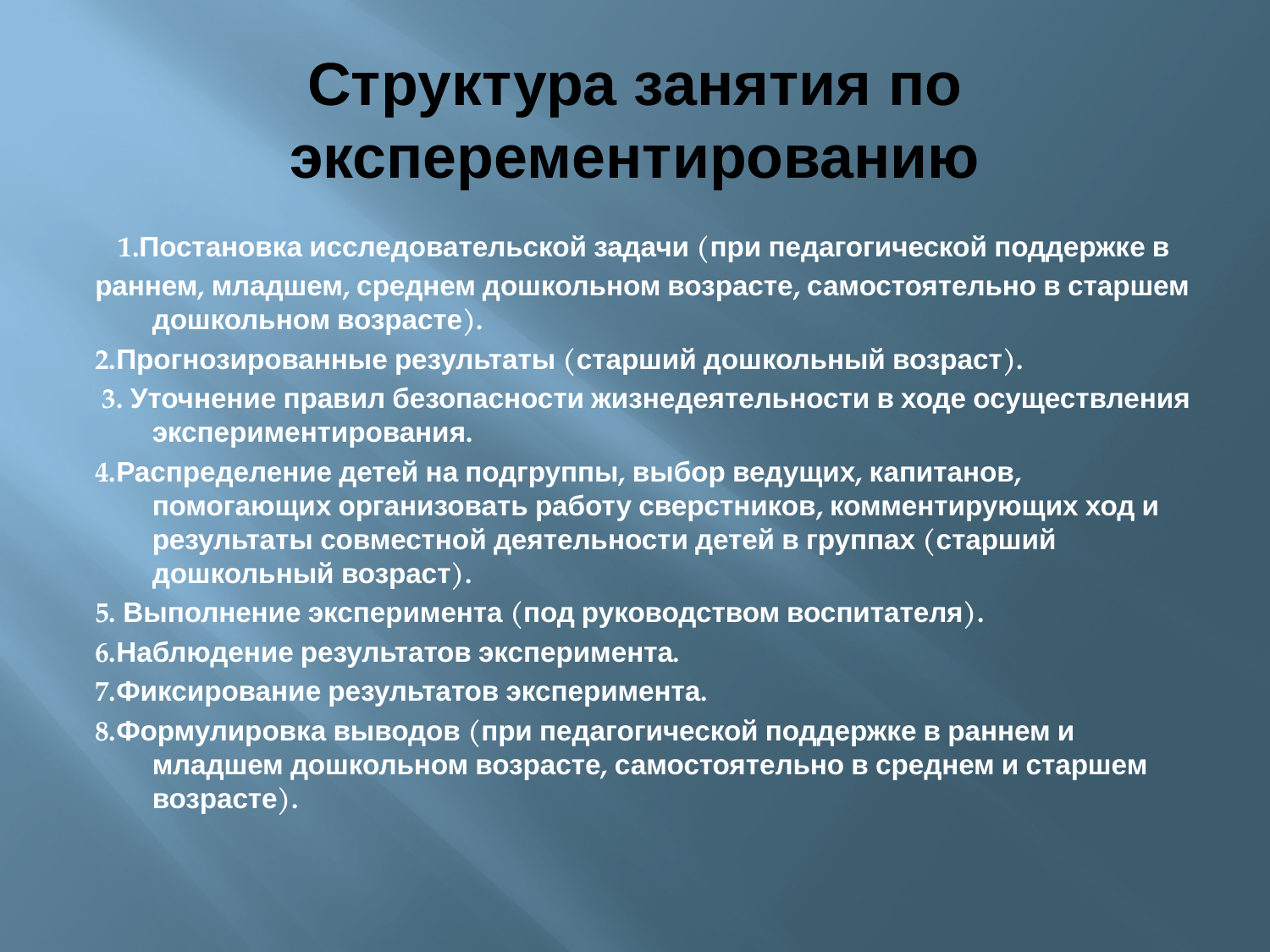

# Структура занятия по эксперементированию
1.Постановка исследовательской задачи (при педагогической поддержке в
раннем, младшем, среднем дошкольном возрасте, самостоятельно в старшем дошкольном возрасте).
2.Прогнозированные результаты (старший дошкольный возраст).
 3. Уточнение правил безопасности жизнедеятельности в ходе осуществления экспериментирования.
4.Распределение детей на подгруппы, выбор ведущих, капитанов, помогающих организовать работу сверстников, комментирующих ход и результаты совместной деятельности детей в группах (старший дошкольный возраст).
5. Выполнение эксперимента (под руководством воспитателя).
6.Наблюдение результатов эксперимента.
7.Фиксирование результатов эксперимента.
8.Формулировка выводов (при педагогической поддержке в раннем и младшем дошкольном возрасте, самостоятельно в среднем и старшем возрасте).